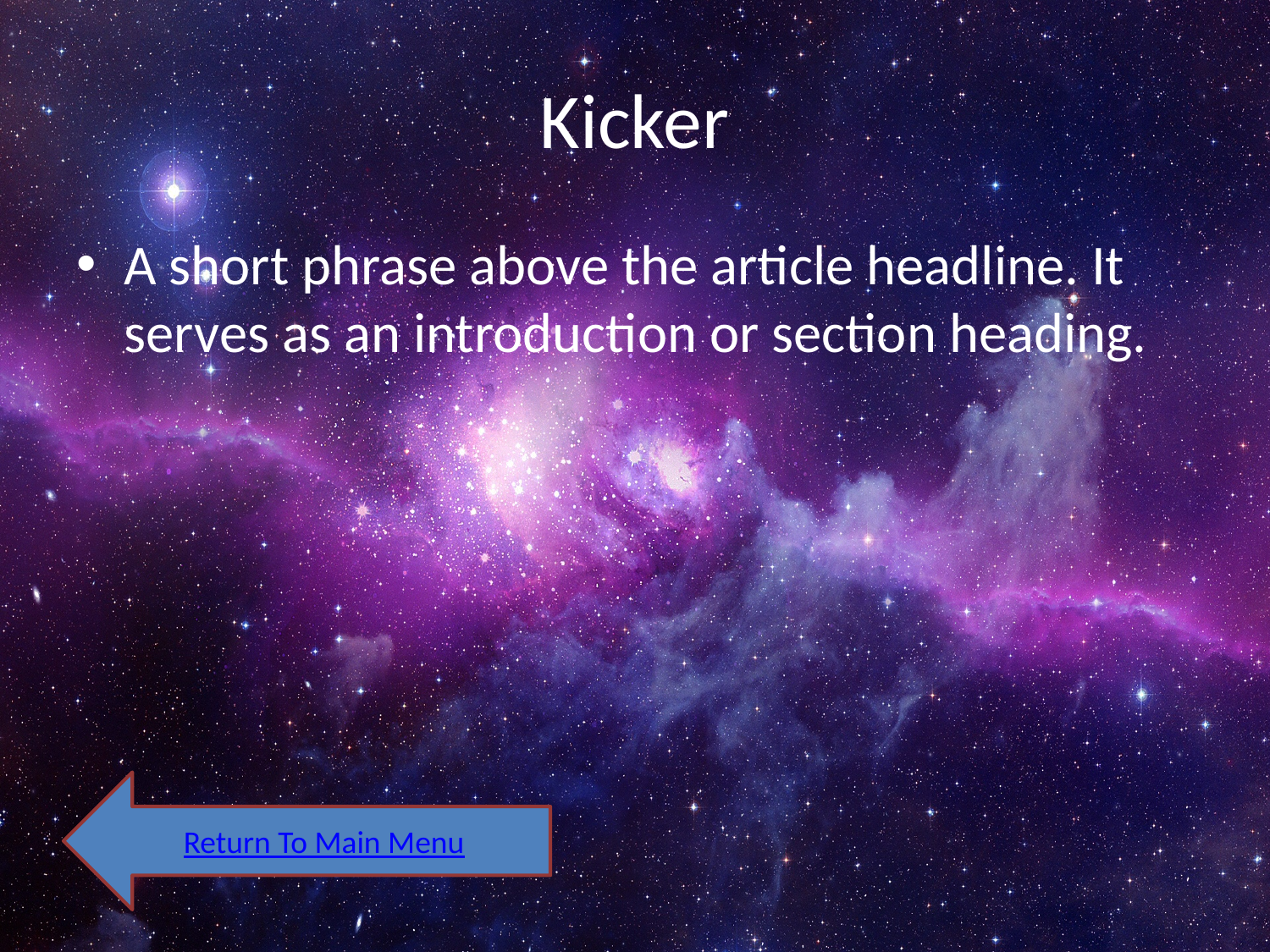

# Kicker
A short phrase above the article headline. It serves as an introduction or section heading.
Return To Main Menu